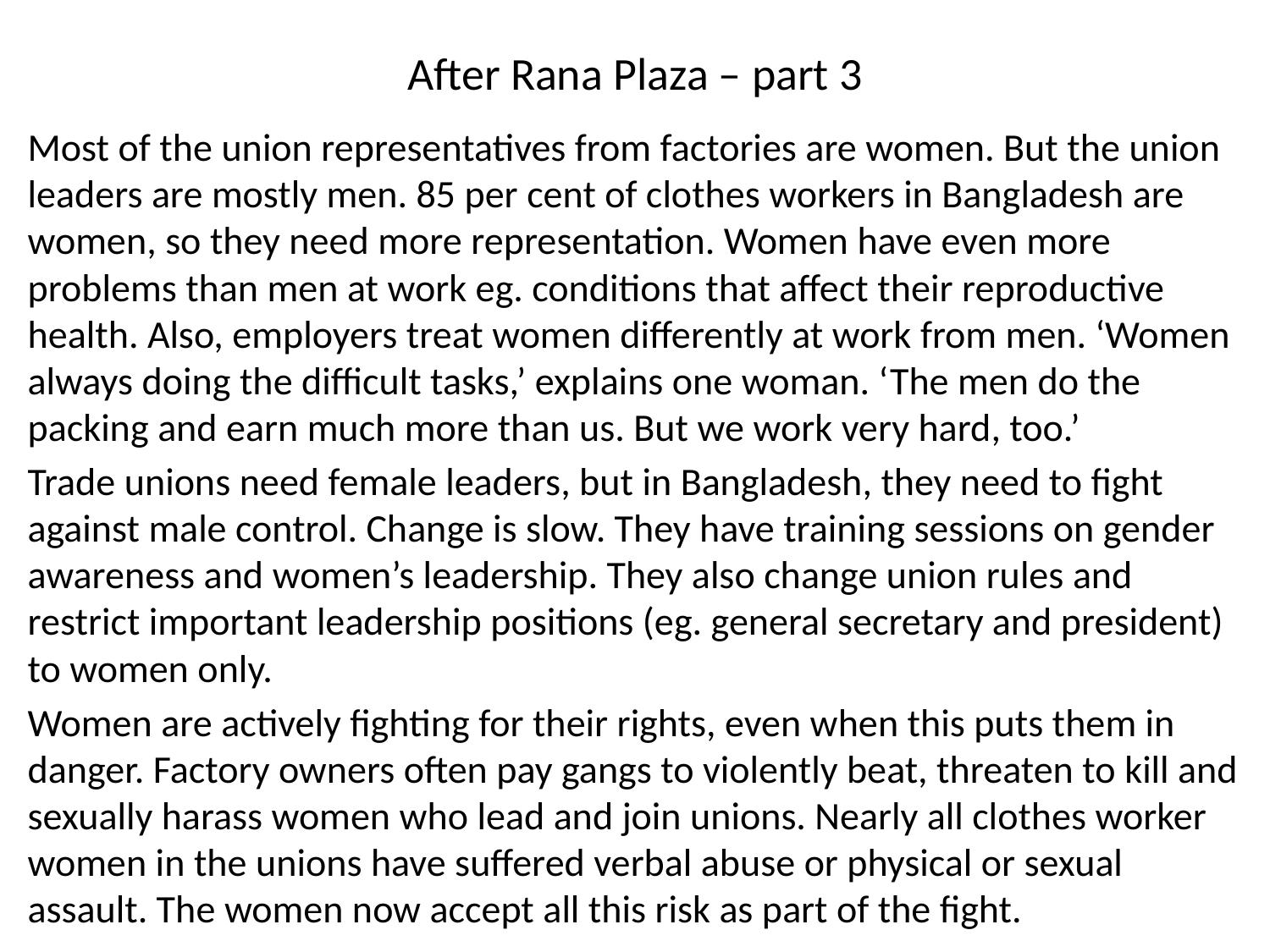

# After Rana Plaza – part 3
Most of the union representatives from factories are women. But the union leaders are mostly men. 85 per cent of clothes workers in Bangladesh are women, so they need more representation. Women have even more problems than men at work eg. conditions that affect their reproductive health. Also, employers treat women differently at work from men. ‘Women always doing the difficult tasks,’ explains one woman. ‘The men do the packing and earn much more than us. But we work very hard, too.’
Trade unions need female leaders, but in Bangladesh, they need to fight against male control. Change is slow. They have training sessions on gender awareness and women’s leadership. They also change union rules and restrict important leadership positions (eg. general secretary and president) to women only.
Women are actively fighting for their rights, even when this puts them in danger. Factory owners often pay gangs to violently beat, threaten to kill and sexually harass women who lead and join unions. Nearly all clothes worker women in the unions have suffered verbal abuse or physical or sexual assault. The women now accept all this risk as part of the fight.